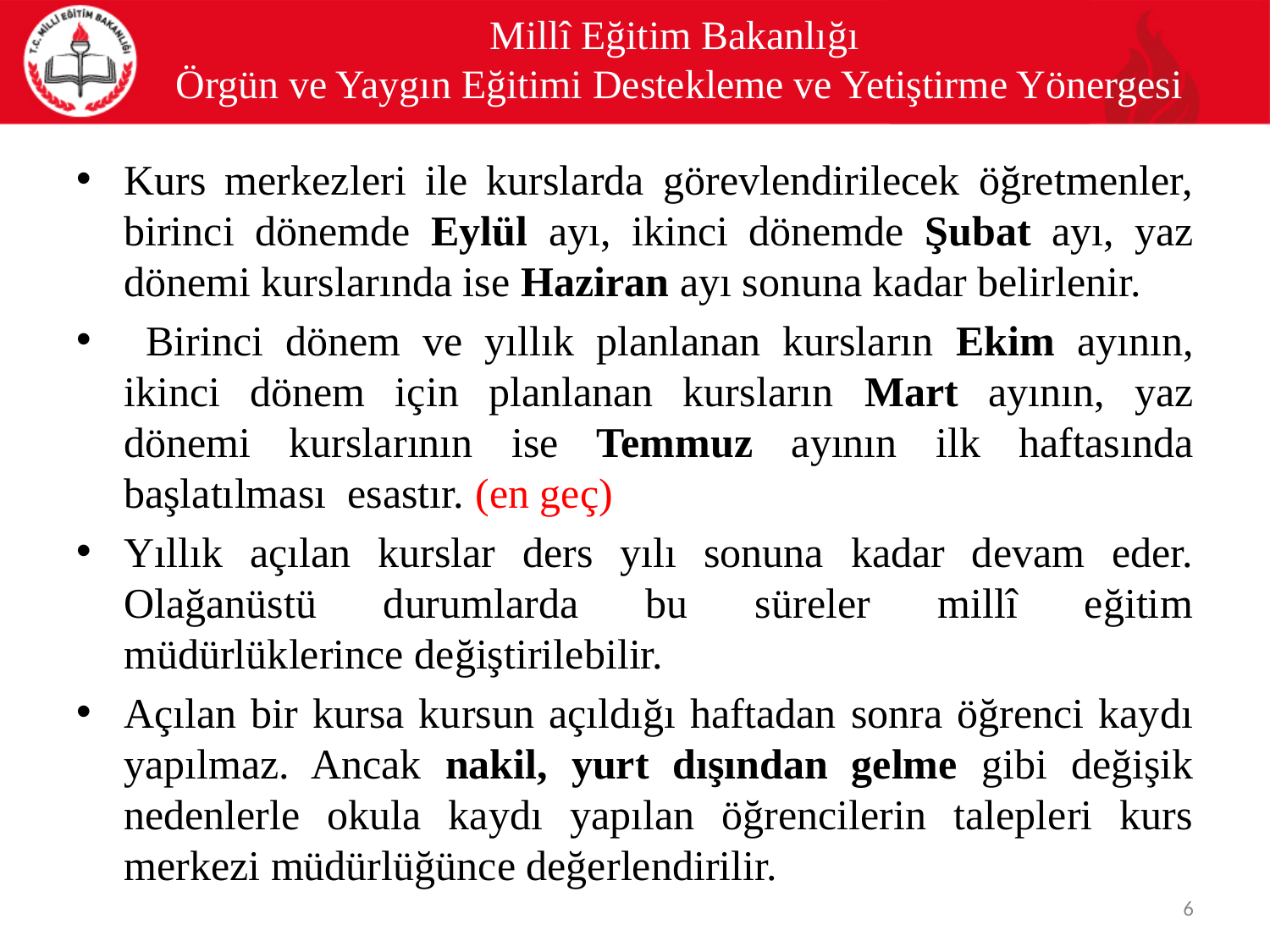

# Millî Eğitim Bakanlığı Örgün ve Yaygın Eğitimi Destekleme ve Yetiştirme Yönergesi
Kurs merkezleri ile kurslarda görevlendirilecek öğretmenler, birinci dönemde Eylül ayı, ikinci dönemde Şubat ayı, yaz dönemi kurslarında ise Haziran ayı sonuna kadar belirlenir.
 Birinci dönem ve yıllık planlanan kursların Ekim ayının, ikinci dönem için planlanan kursların Mart ayının, yaz dönemi kurslarının ise Temmuz ayının ilk haftasında başlatılması  esastır. (en geç)
Yıllık açılan kurslar ders yılı sonuna kadar devam eder. Olağanüstü durumlarda bu süreler millî eğitim müdürlüklerince değiştirilebilir.
Açılan bir kursa kursun açıldığı haftadan sonra öğrenci kaydı yapılmaz. Ancak nakil, yurt dışından gelme gibi değişik nedenlerle okula kaydı yapılan öğrencilerin talepleri kurs merkezi müdürlüğünce değerlendirilir.

6